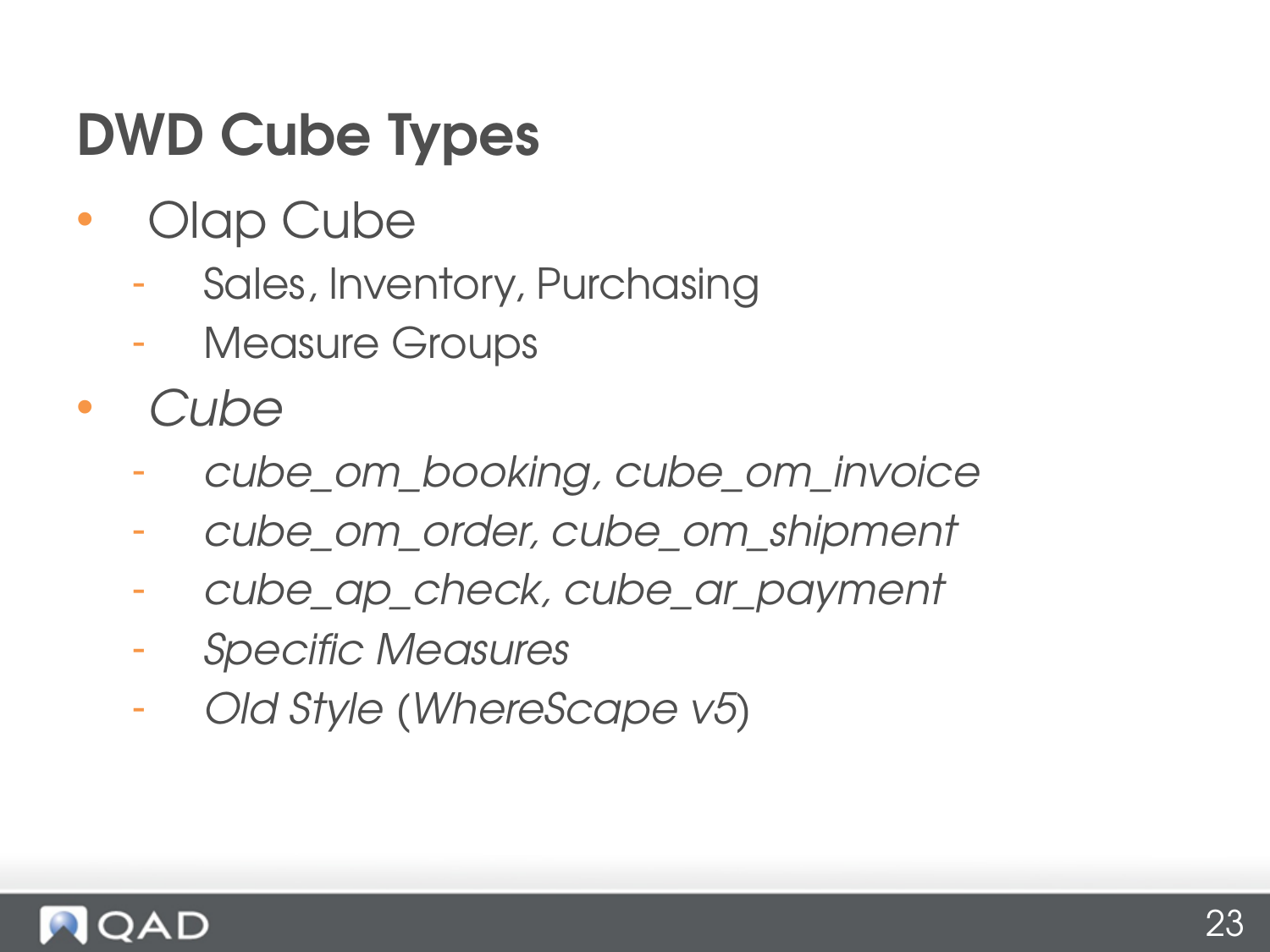

DWD Cube Types
Olap Cube
Sales, Inventory, Purchasing
Measure Groups
Cube
cube_om_booking, cube_om_invoice
cube_om_order, cube_om_shipment
cube_ap_check, cube_ar_payment
Specific Measures
Old Style (WhereScape v5)

23